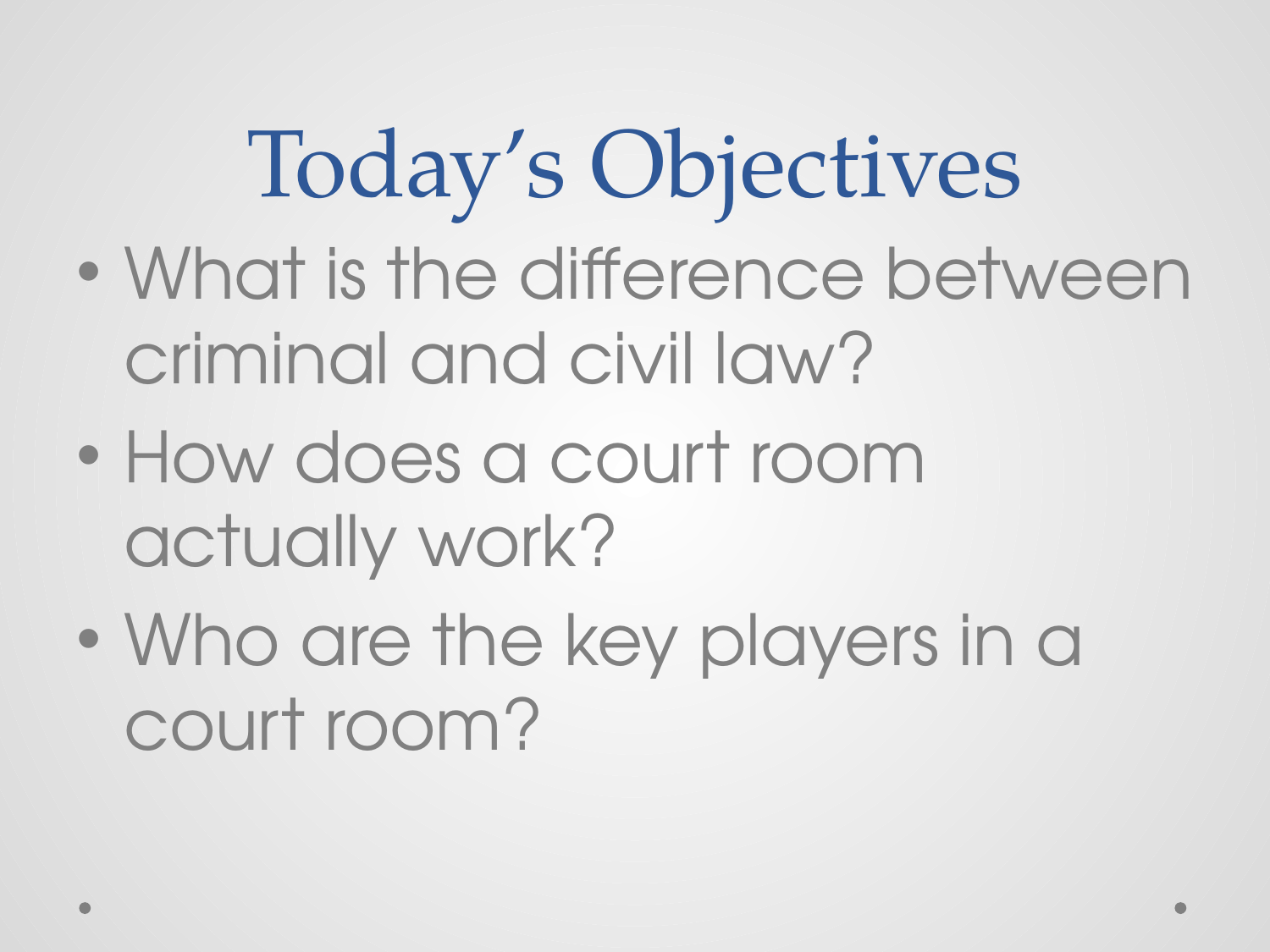

# Today’s Objectives
What is the difference between criminal and civil law?
How does a court room actually work?
Who are the key players in a court room?